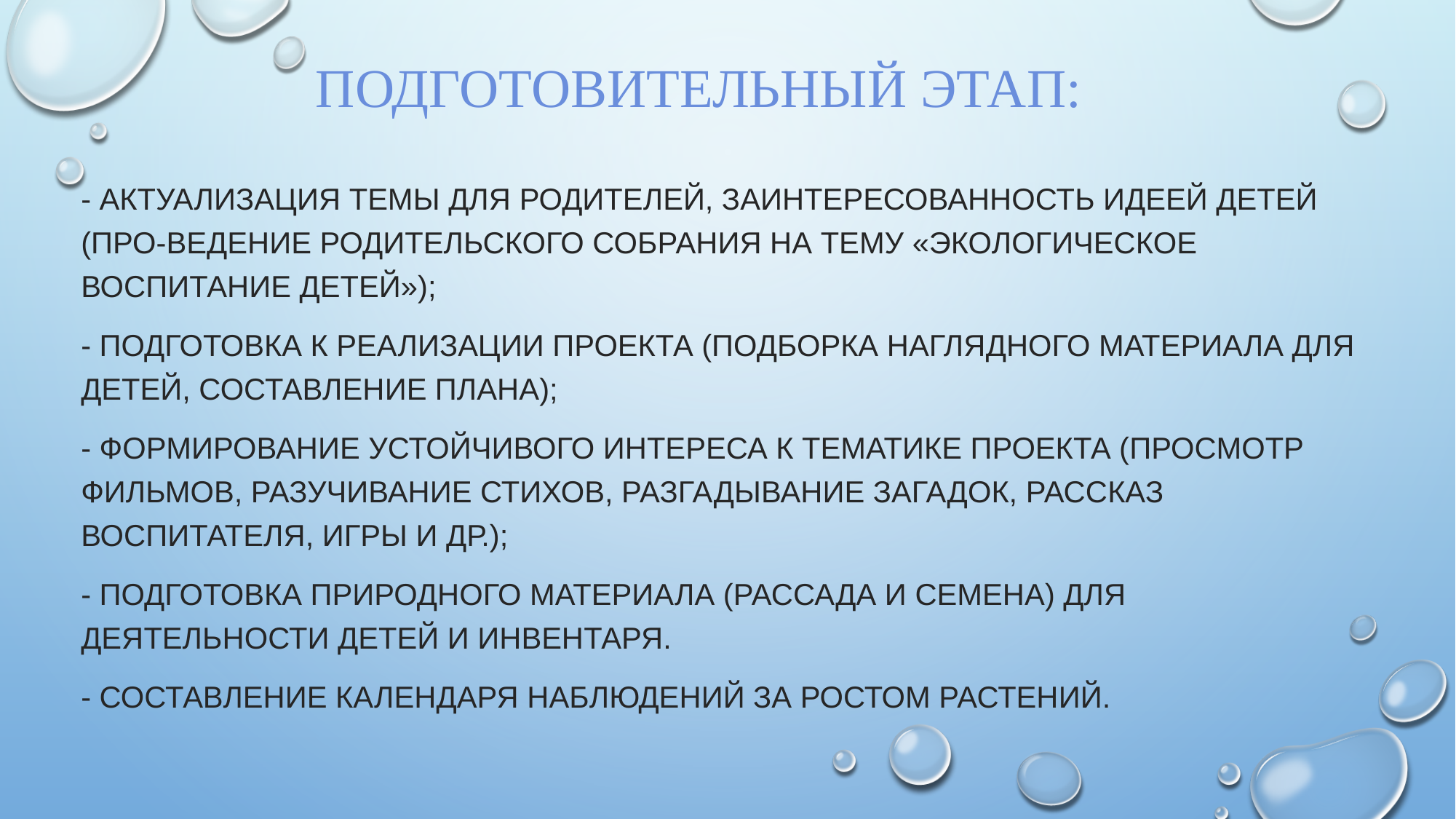

# Подготовительный этап:
- Актуализация темы для родителей, заинтересованность идеей детей (про-ведение родительского собрания на тему «Экологическое воспитание детей»);
- Подготовка к реализации проекта (подборка наглядного материала для детей, составление плана);
- Формирование устойчивого интереса к тематике проекта (Просмотр фильмов, разучивание стихов, разгадывание загадок, рассказ воспитателя, игры и др.);
- Подготовка природного материала (рассада и семена) для деятельности детей и инвентаря.
- Составление календаря наблюдений за ростом растений.